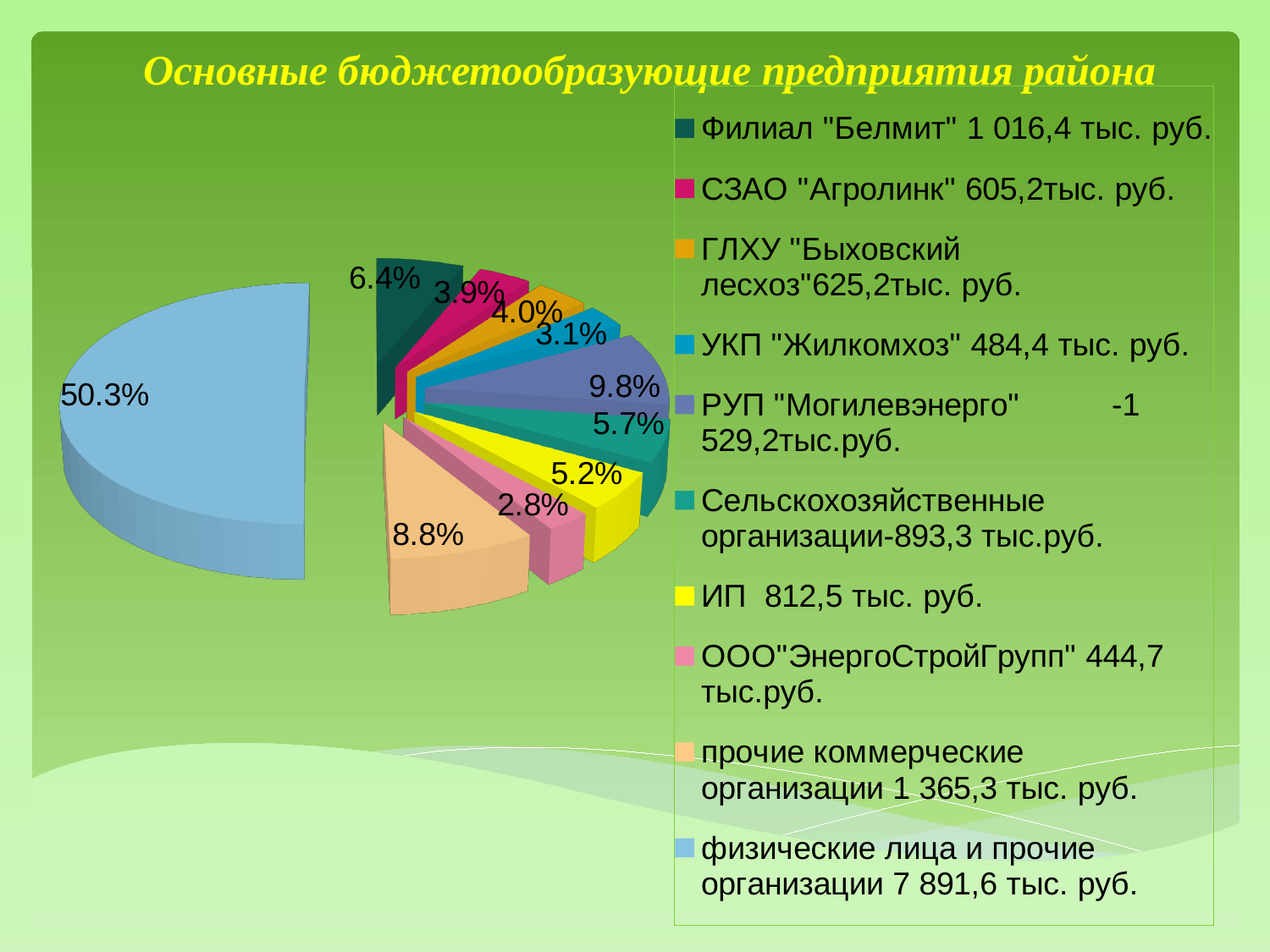

# Основные бюджетообразующие предприятия района

[unsupported chart]